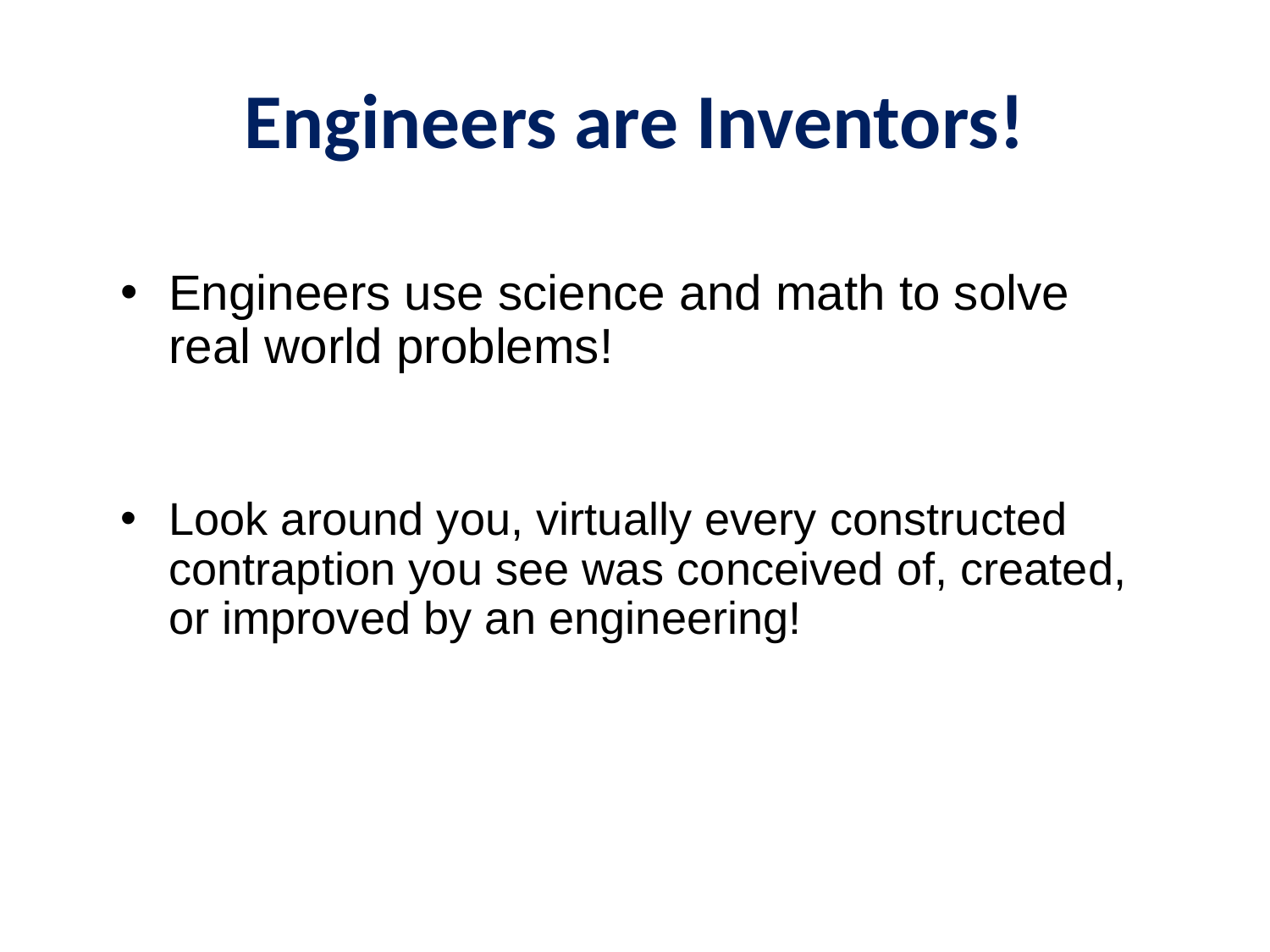

# Engineers are Inventors!
Engineers use science and math to solve real world problems!
Look around you, virtually every constructed contraption you see was conceived of, created, or improved by an engineering!